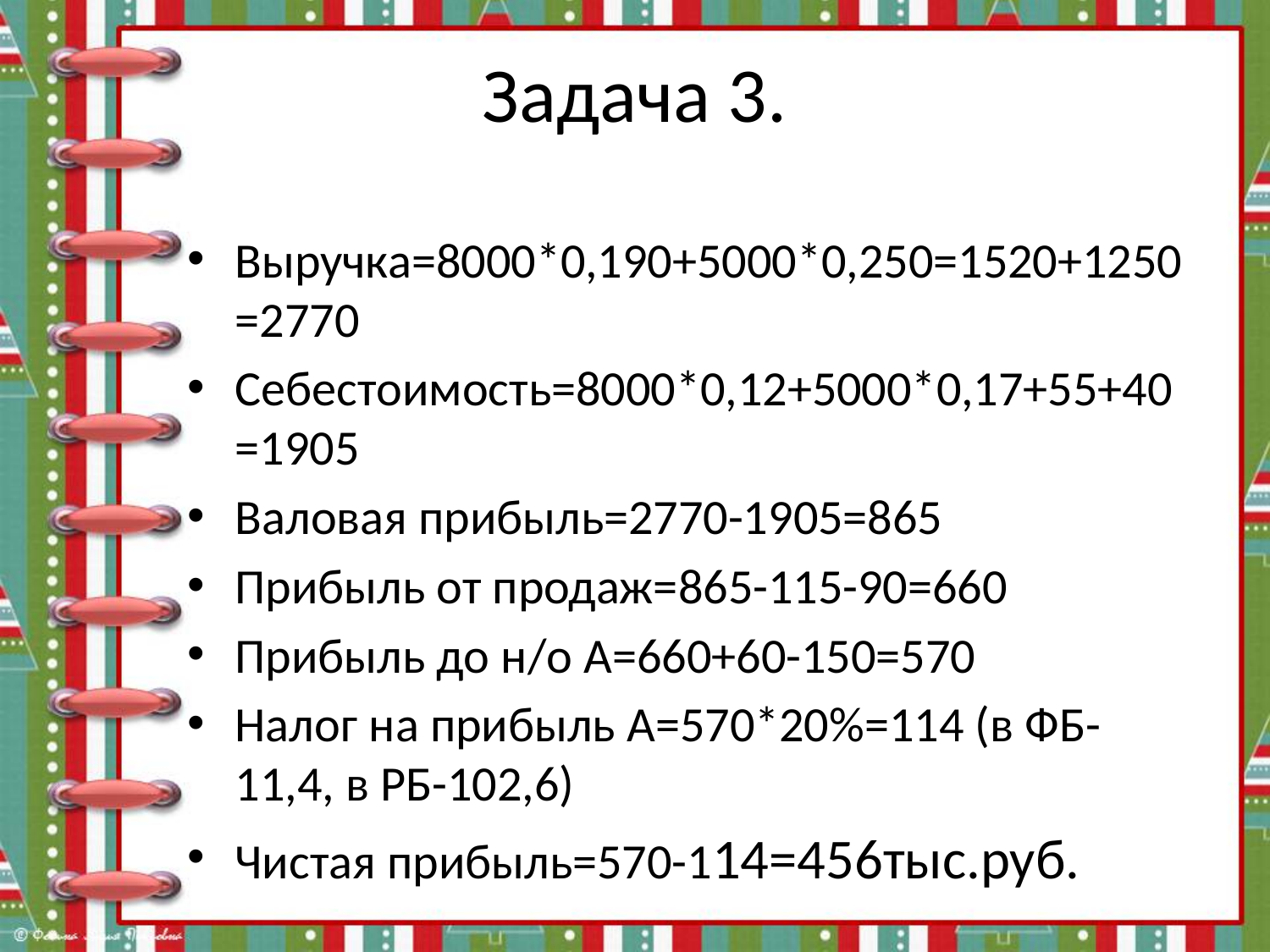

# Задача 3.
Выручка=8000*0,190+5000*0,250=1520+1250=2770
Себестоимость=8000*0,12+5000*0,17+55+40=1905
Валовая прибыль=2770-1905=865
Прибыль от продаж=865-115-90=660
Прибыль до н/о А=660+60-150=570
Налог на прибыль А=570*20%=114 (в ФБ-11,4, в РБ-102,6)
Чистая прибыль=570-114=456тыс.руб.